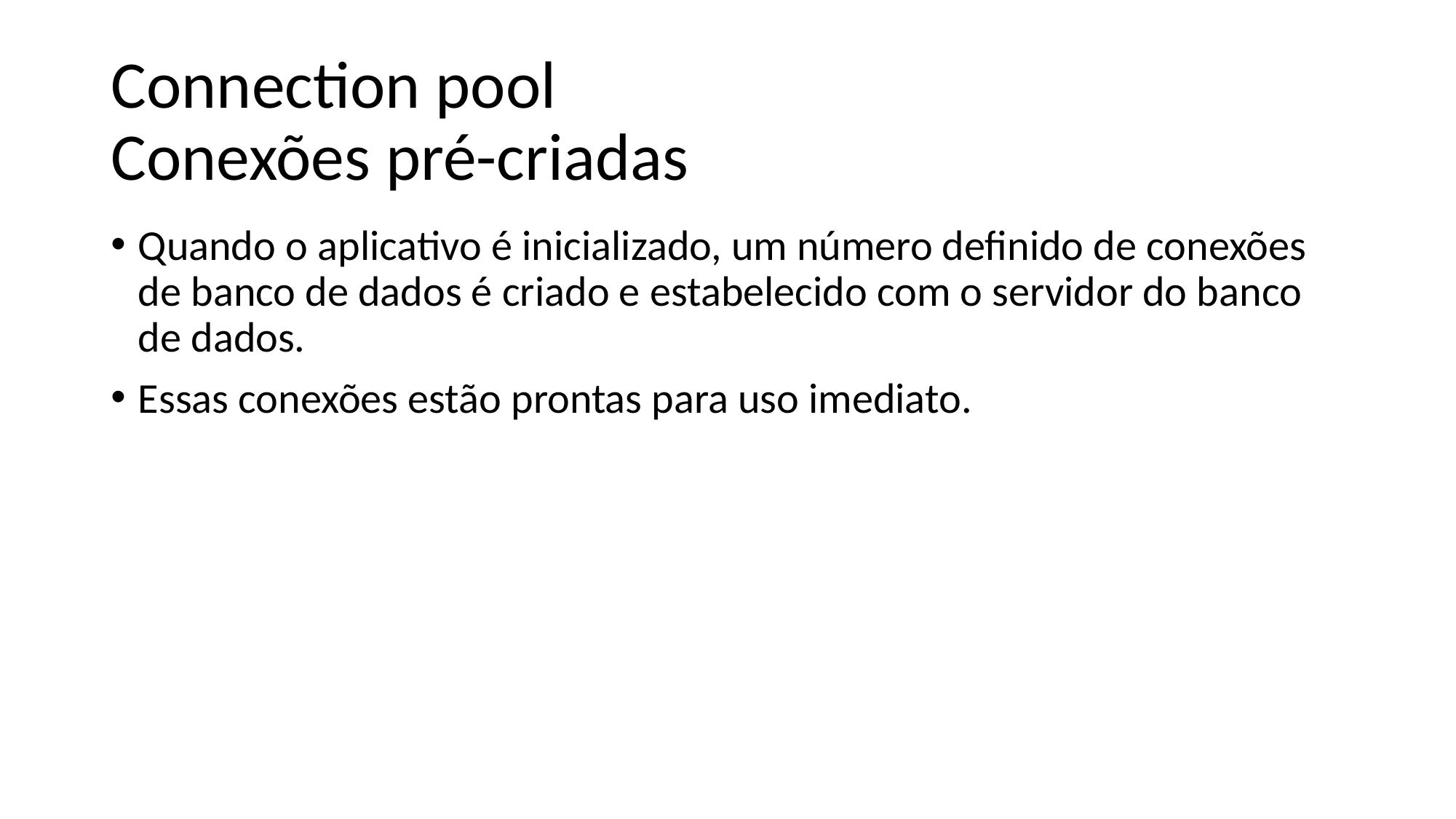

# Connection pool Conexões pré-criadas
Quando o aplicativo é inicializado, um número definido de conexões de banco de dados é criado e estabelecido com o servidor do banco de dados.
Essas conexões estão prontas para uso imediato.